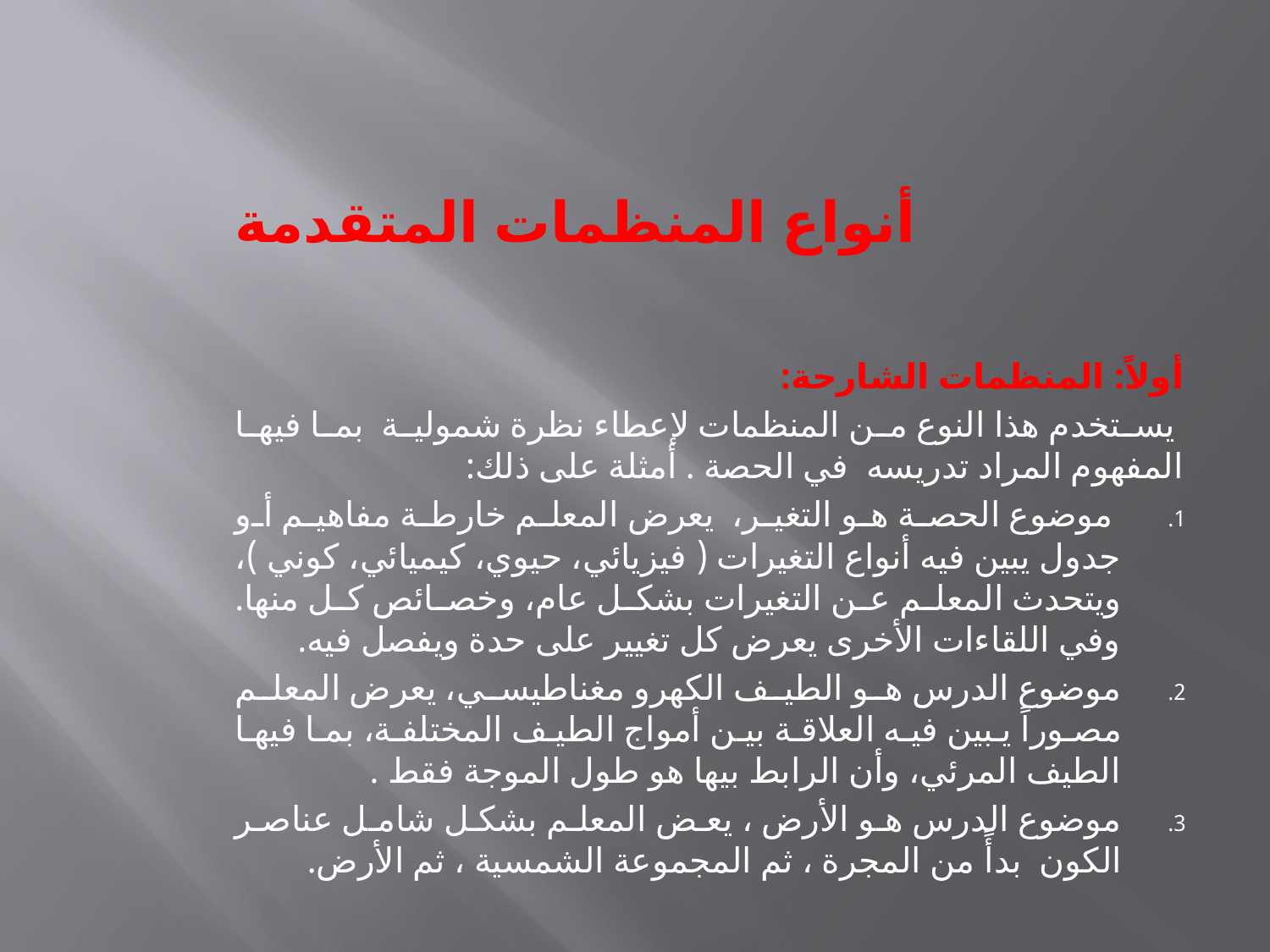

# أنواع المنظمات المتقدمة
أولاً: المنظمات الشارحة:
 يستخدم هذا النوع من المنظمات لإعطاء نظرة شمولية  بما فيها المفهوم المراد تدريسه  في الحصة . أمثلة على ذلك:
 موضوع الحصة هو التغير،  يعرض المعلم خارطة مفاهيم أو جدول يبين فيه أنواع التغيرات ( فيزيائي، حيوي، كيميائي، كوني )، ويتحدث المعلم عن التغيرات بشكل عام، وخصائص كل منها. وفي اللقاءات الأخرى يعرض كل تغيير على حدة ويفصل فيه.
موضوع الدرس هو الطيف الكهرو مغناطيسي، يعرض المعلم مصوراً يبين فيه العلاقة بين أمواج الطيف المختلفة، بما فيها الطيف المرئي، وأن الرابط بيها هو طول الموجة فقط .
موضوع الدرس هو الأرض ، يعض المعلم بشكل شامل عناصر الكون  بدأً من المجرة ، ثم المجموعة الشمسية ، ثم الأرض.